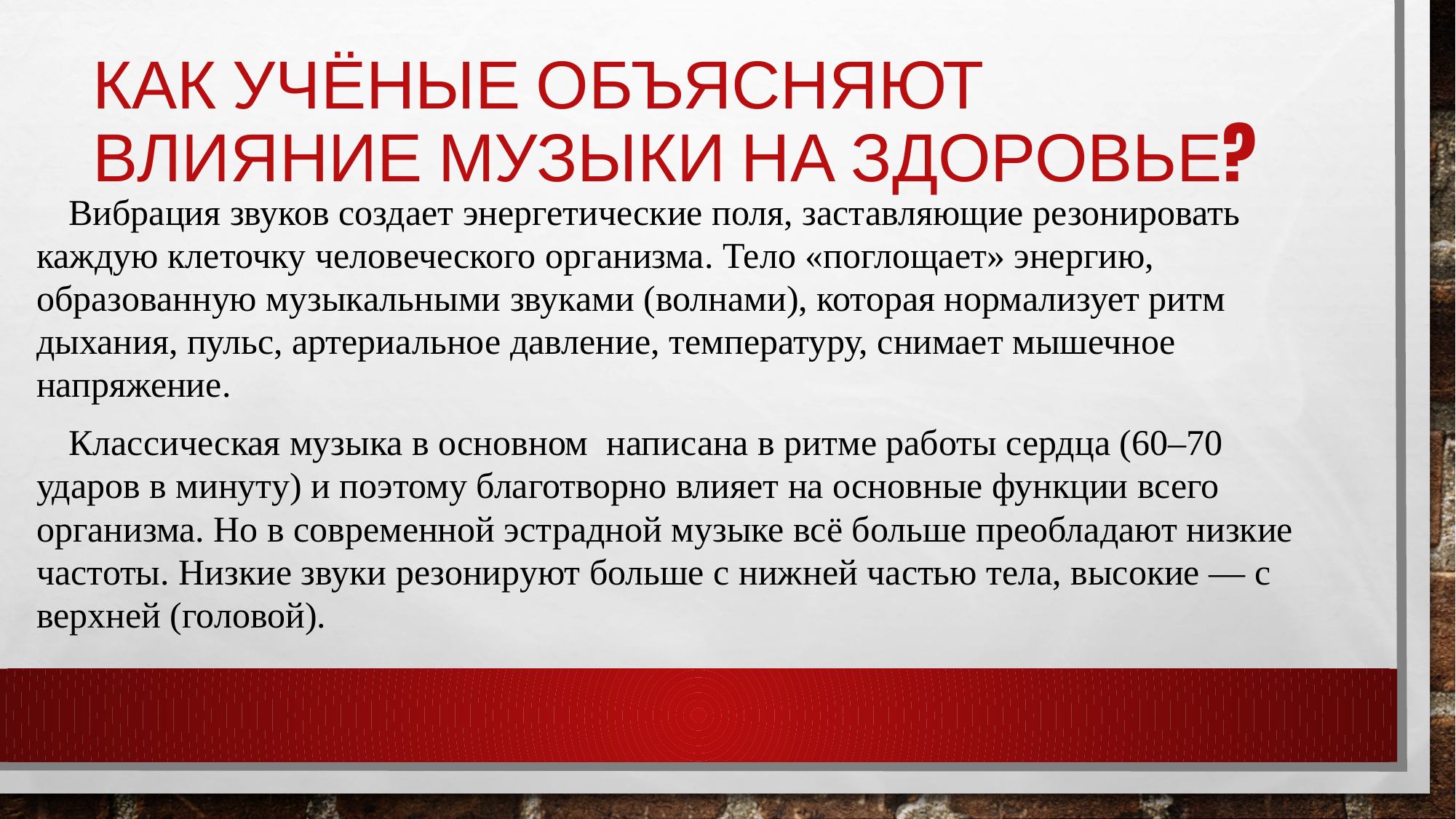

# Как учёные объясняют влияние музыки на здоровье?
| Вибрация звуков создает энергетические поля, заставляющие резонировать каждую клеточку человеческого организма. Тело «поглощает» энергию, образованную музыкальными звуками (волнами), которая нормализует ритм дыхания, пульс, артериальное давление, температуру, снимает мышечное напряжение. Классическая музыка в основном написана в ритме работы сердца (60–70 ударов в минуту) и поэтому благотворно влияет на основные функции всего организма. Но в современной эстрадной музыке всё больше преобладают низкие частоты. Низкие звуки резонируют больше с нижней частью тела, высокие — с верхней (головой). |
| --- |